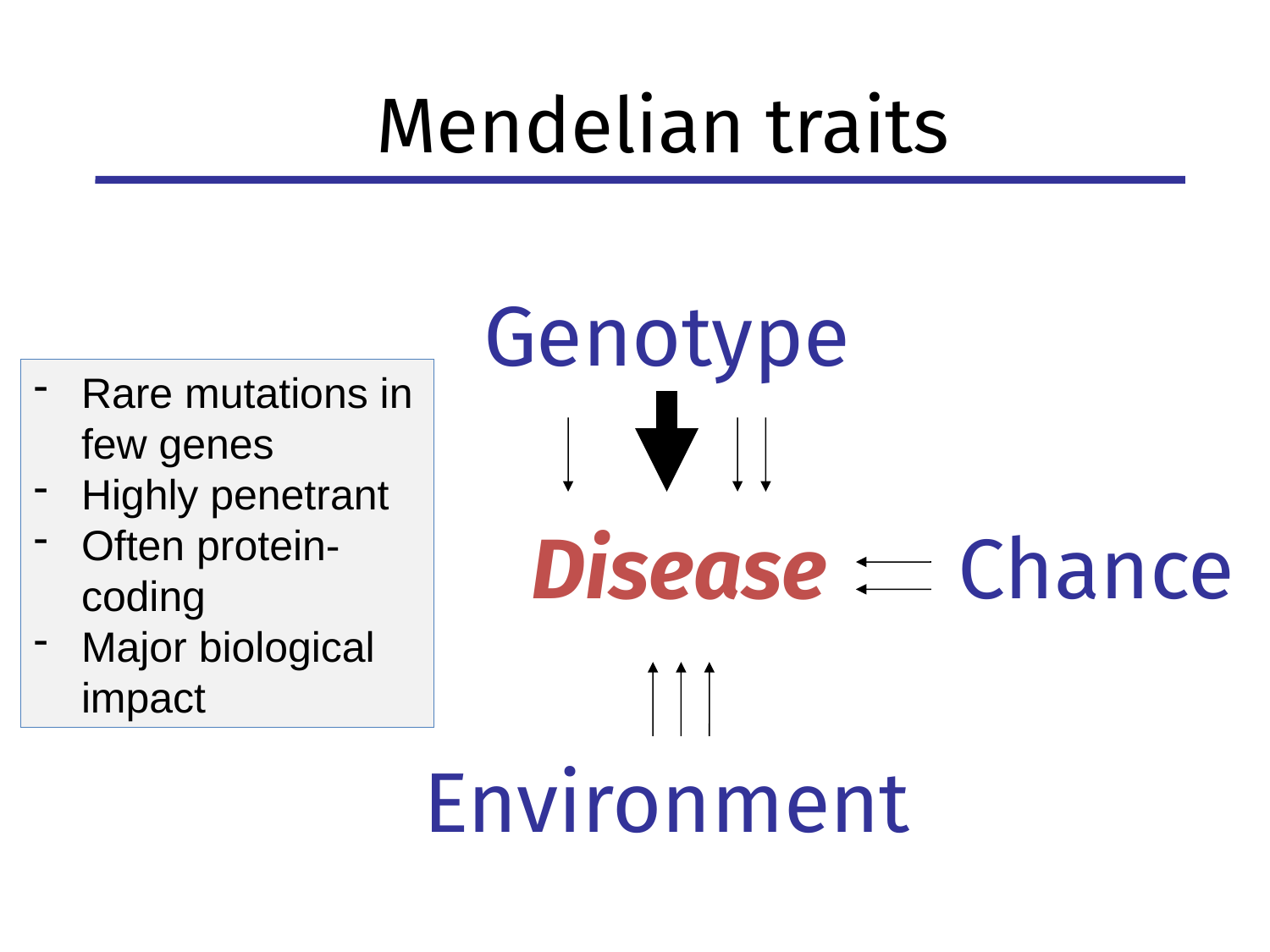

# Mendelian traits

Genotype
Rare mutations in few genes
Highly penetrant
Often protein-coding
Major biological impact

Disease
Chance

Environment